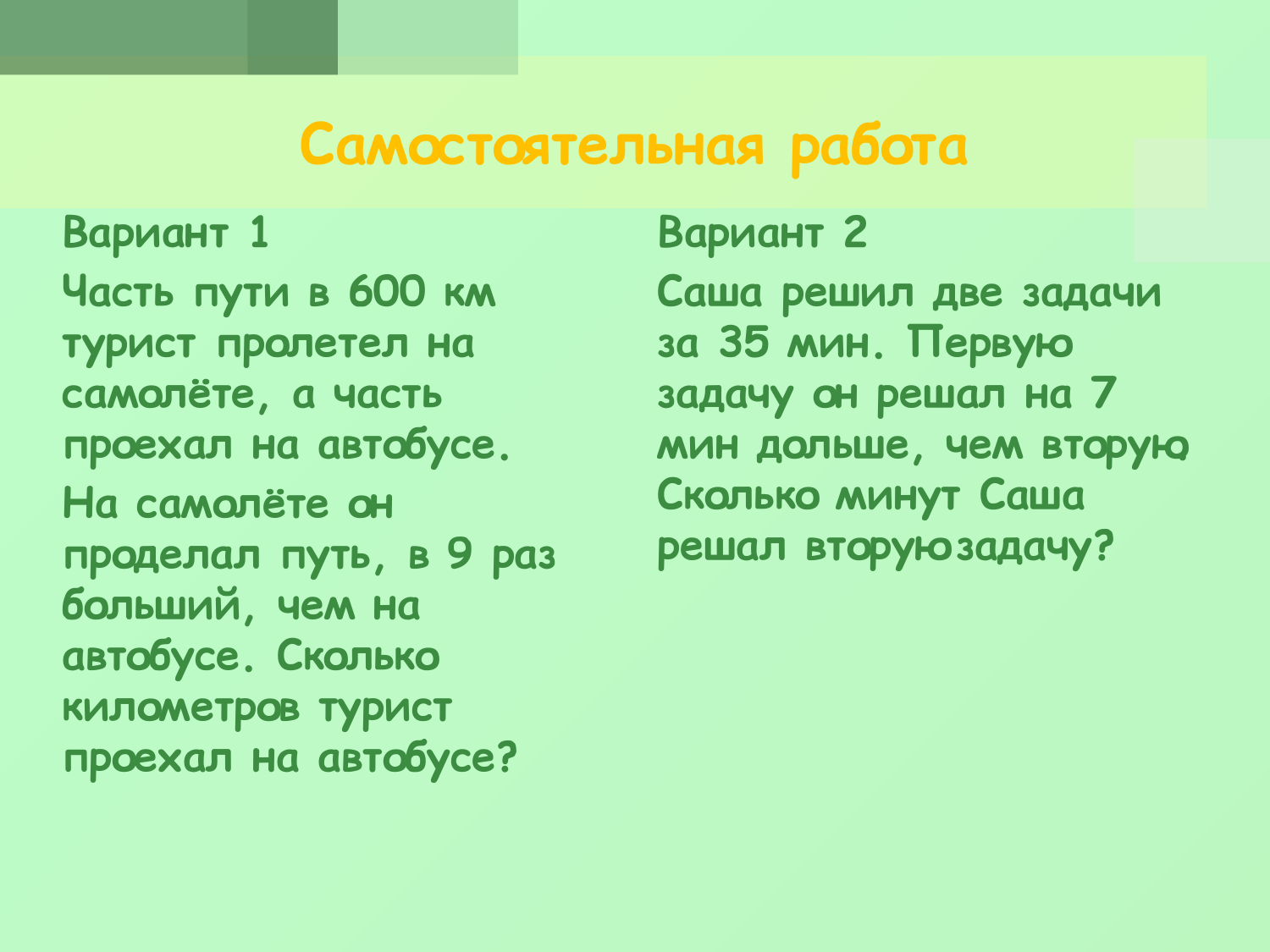

# Самостоятельная работа
Вариант 1
Часть пути в 600 км турист пролетел на самолёте, а часть проехал на автобусе.
На самолёте он проделал путь, в 9 раз больший, чем на автобусе. Сколько километров турист проехал на автобусе?

Вариант 2
Саша решил две задачи за 35 мин. Первую задачу он решал на 7 мин дольше, чем вторую. Сколько минут Саша решал вторую задачу?